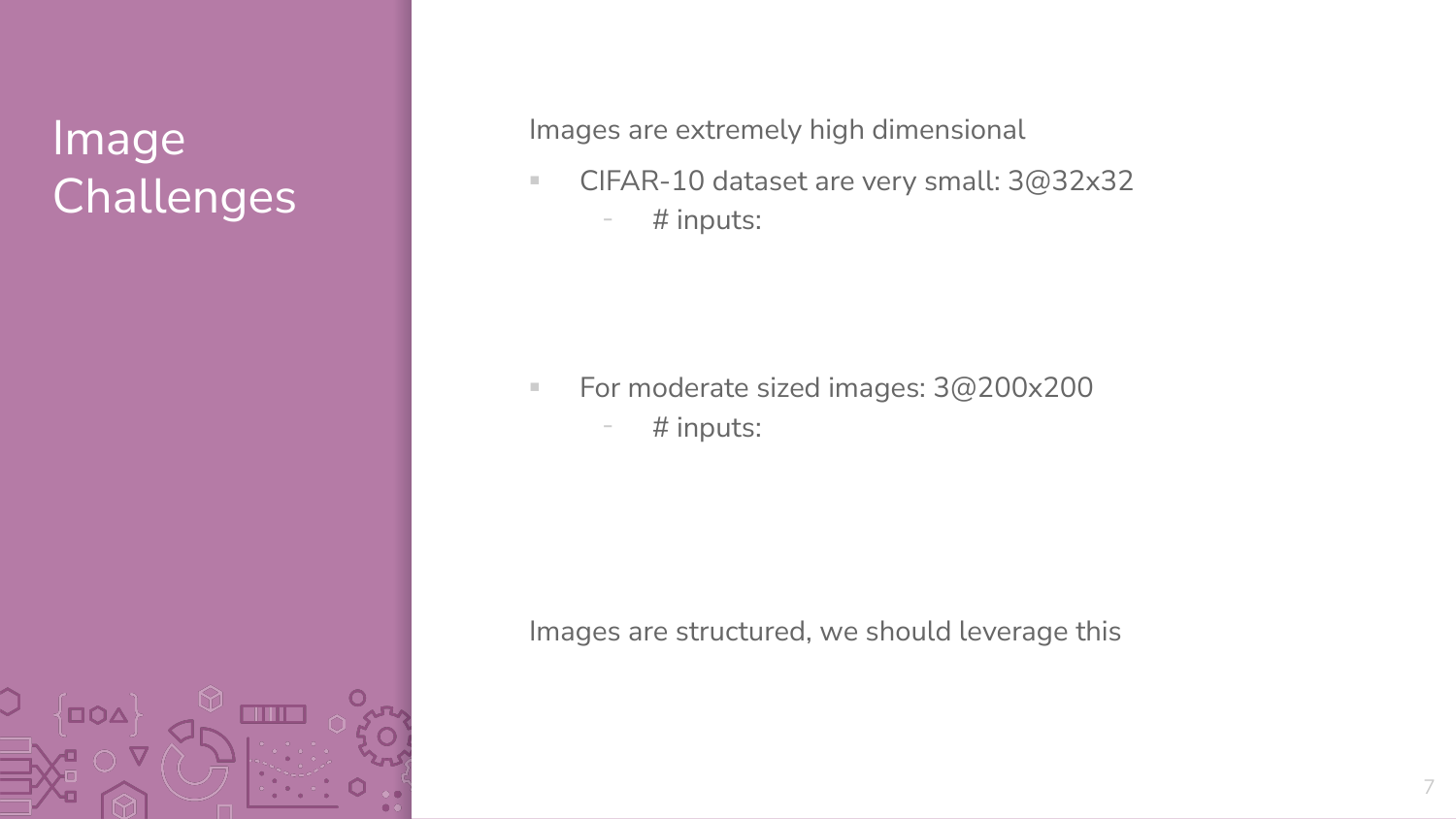

# Image Challenges
Images are extremely high dimensional
CIFAR-10 dataset are very small: 3@32x32
# inputs:
For moderate sized images: 3@200x200
# inputs:

Images are structured, we should leverage this
7